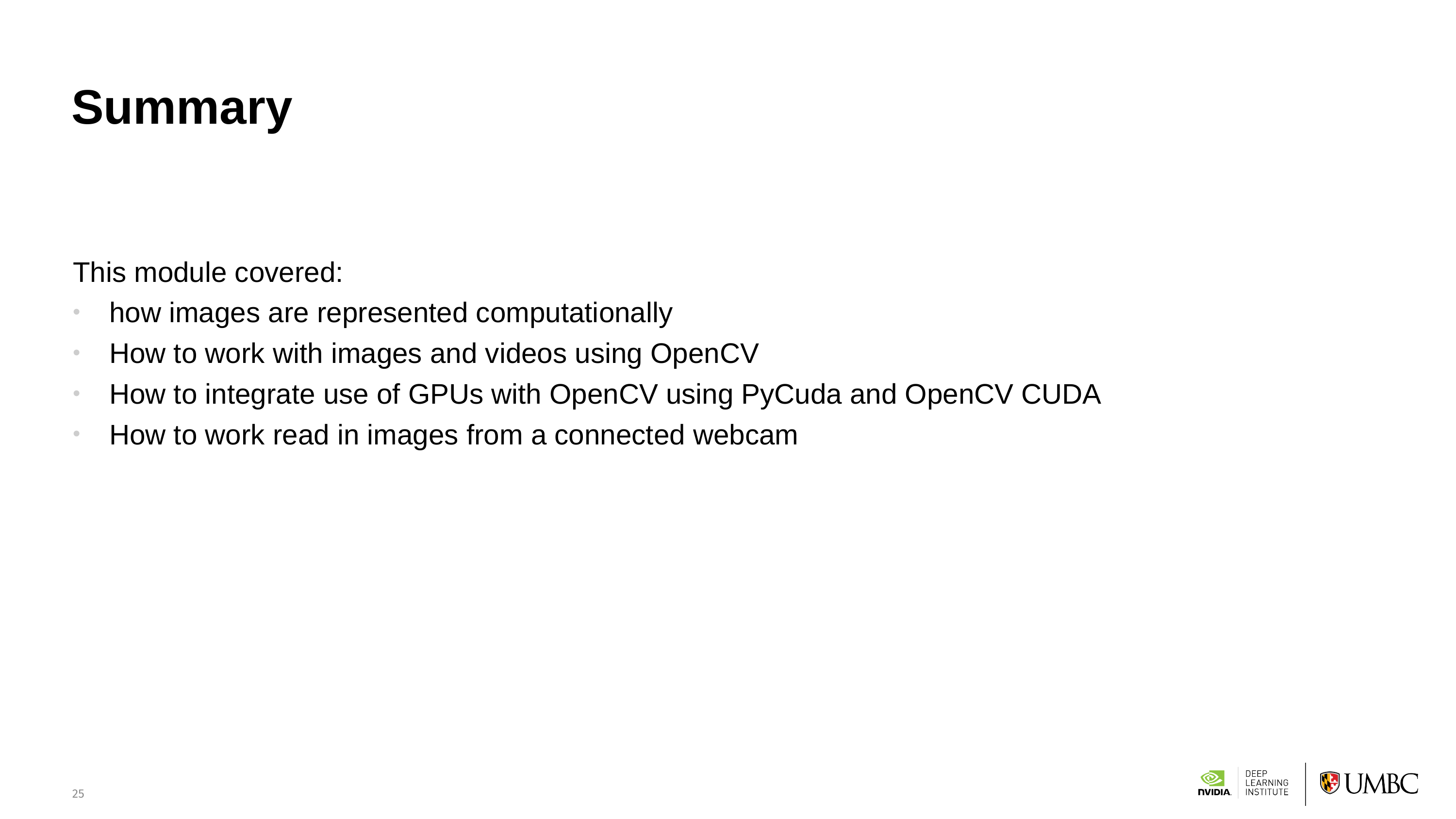

# Summary
This module covered:
how images are represented computationally
How to work with images and videos using OpenCV
How to integrate use of GPUs with OpenCV using PyCuda and OpenCV CUDA
How to work read in images from a connected webcam